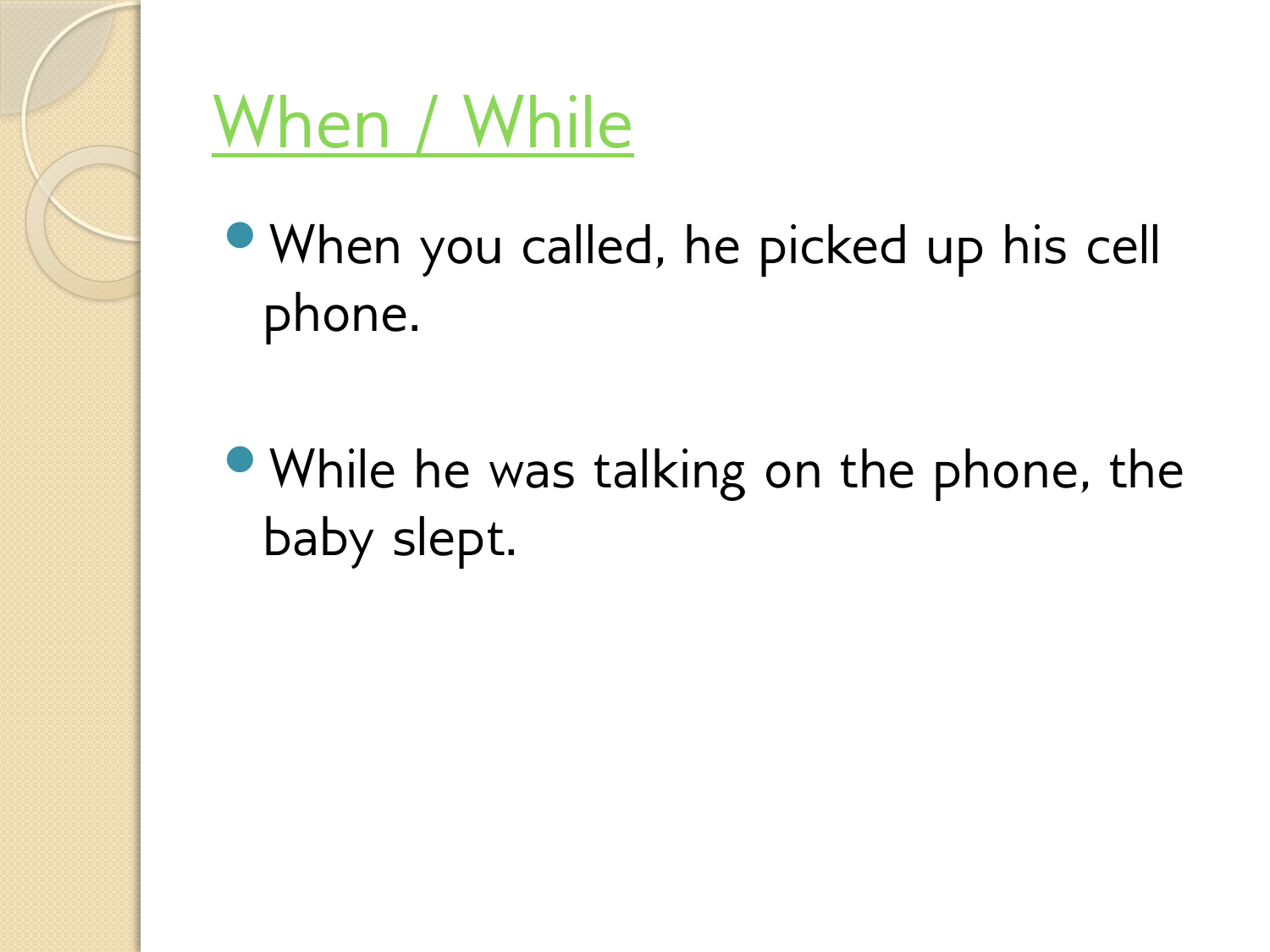

# When / While
When you called, he picked up his cell phone.

While he was talking on the phone, the baby slept.